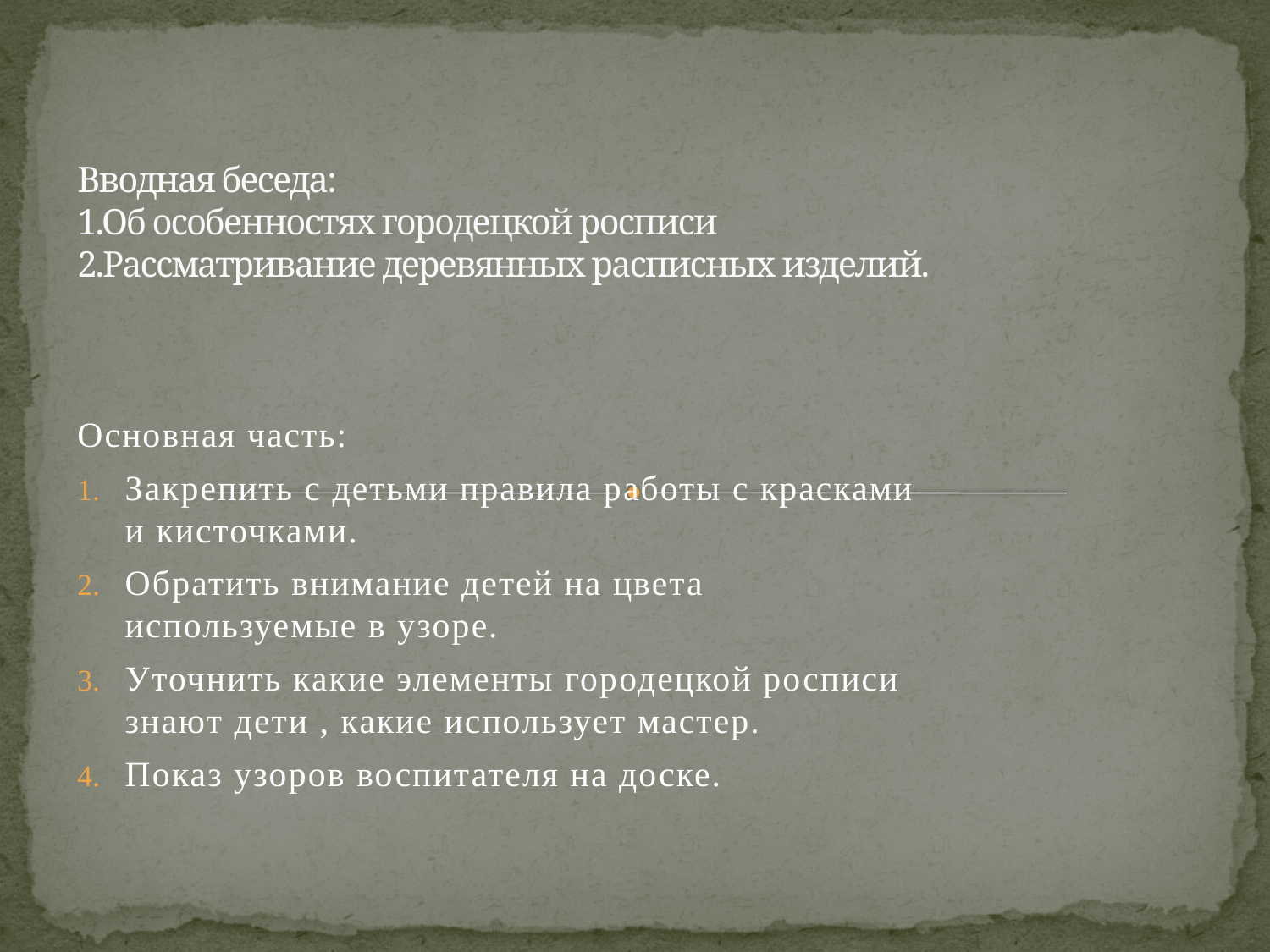

# Вводная беседа: 1.Об особенностях городецкой росписи 2.Рассматривание деревянных расписных изделий.
Основная часть:
Закрепить с детьми правила работы с красками и кисточками.
Обратить внимание детей на цвета используемые в узоре.
Уточнить какие элементы городецкой росписи знают дети , какие использует мастер.
Показ узоров воспитателя на доске.